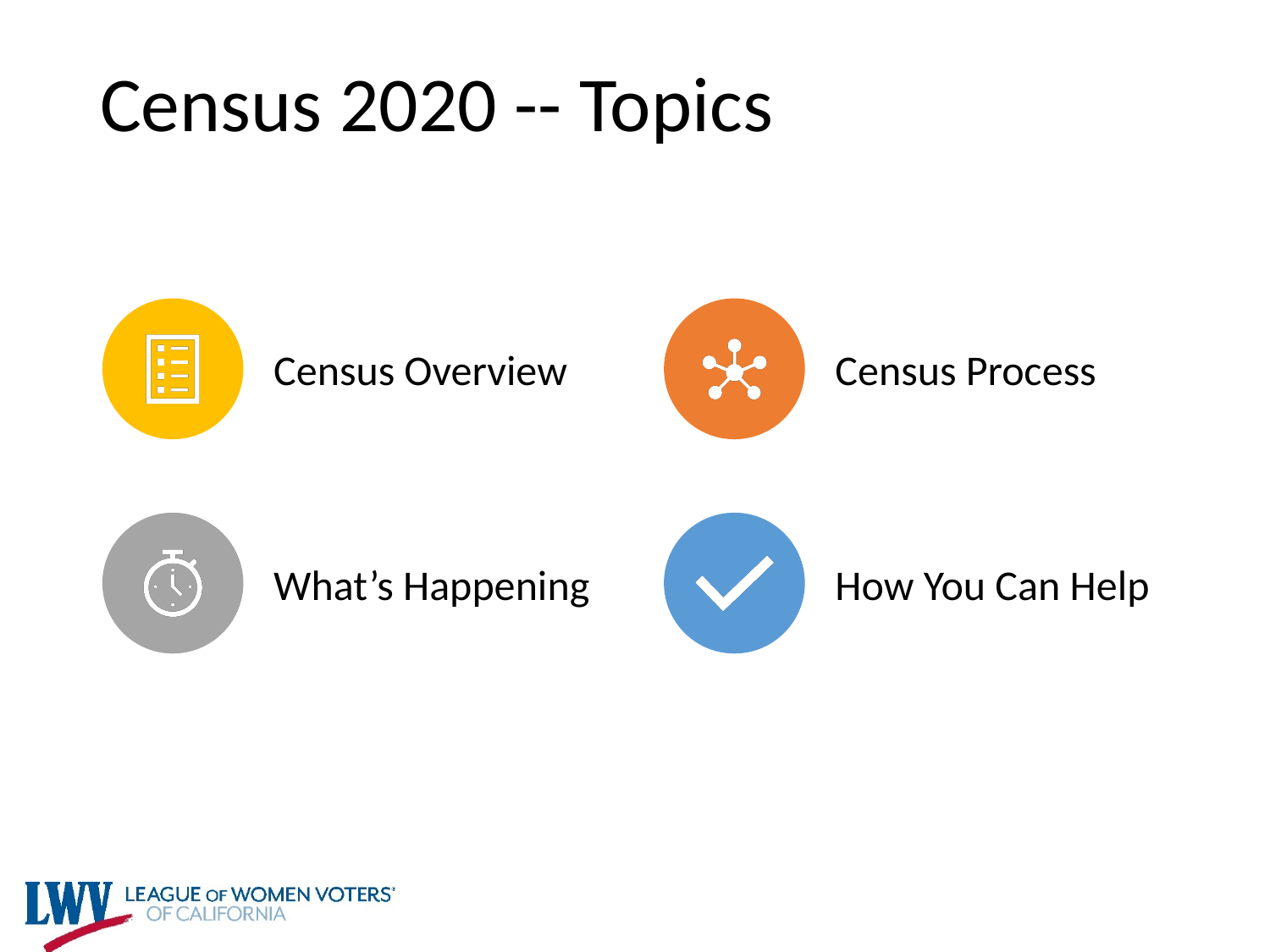

# Census 2020 -- Topics
Census Overview
Census Process
What’s Happening
How You Can Help